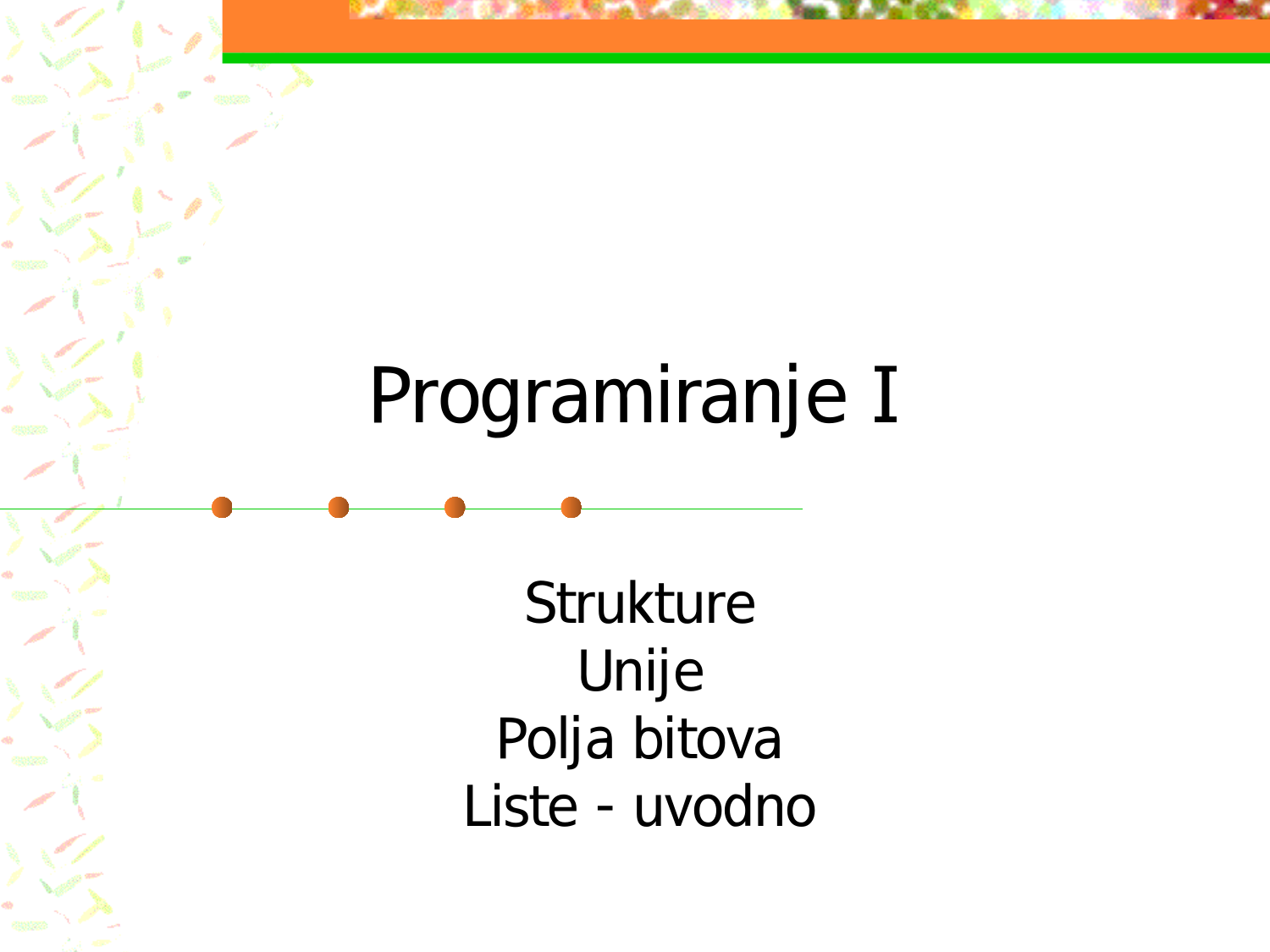

# Programiranje I
Strukture
Unije
Polja bitova
Liste - uvodno